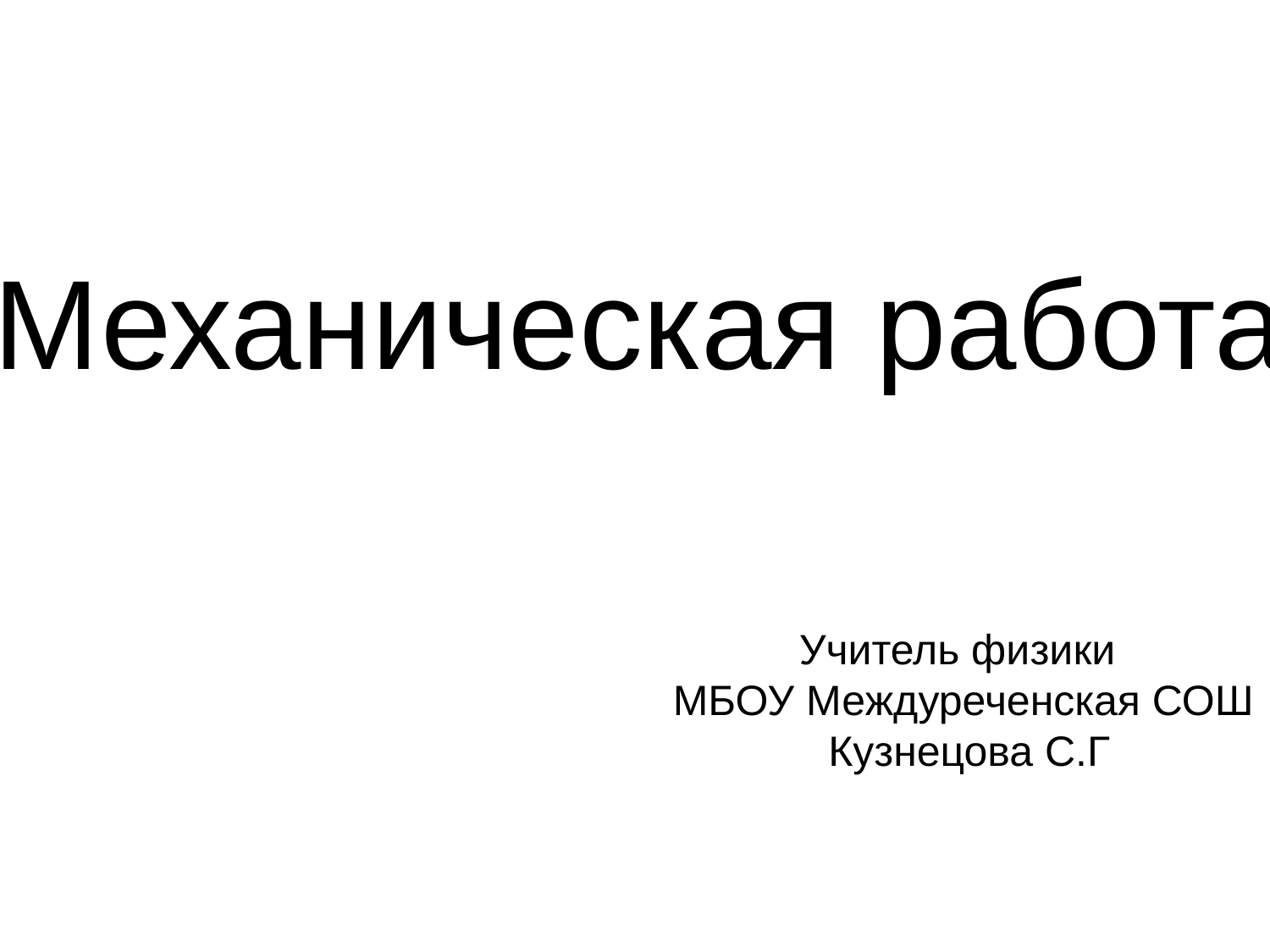

Механическая работа
Учитель физики
МБОУ Междуреченская СОШ
 Кузнецова С.Г